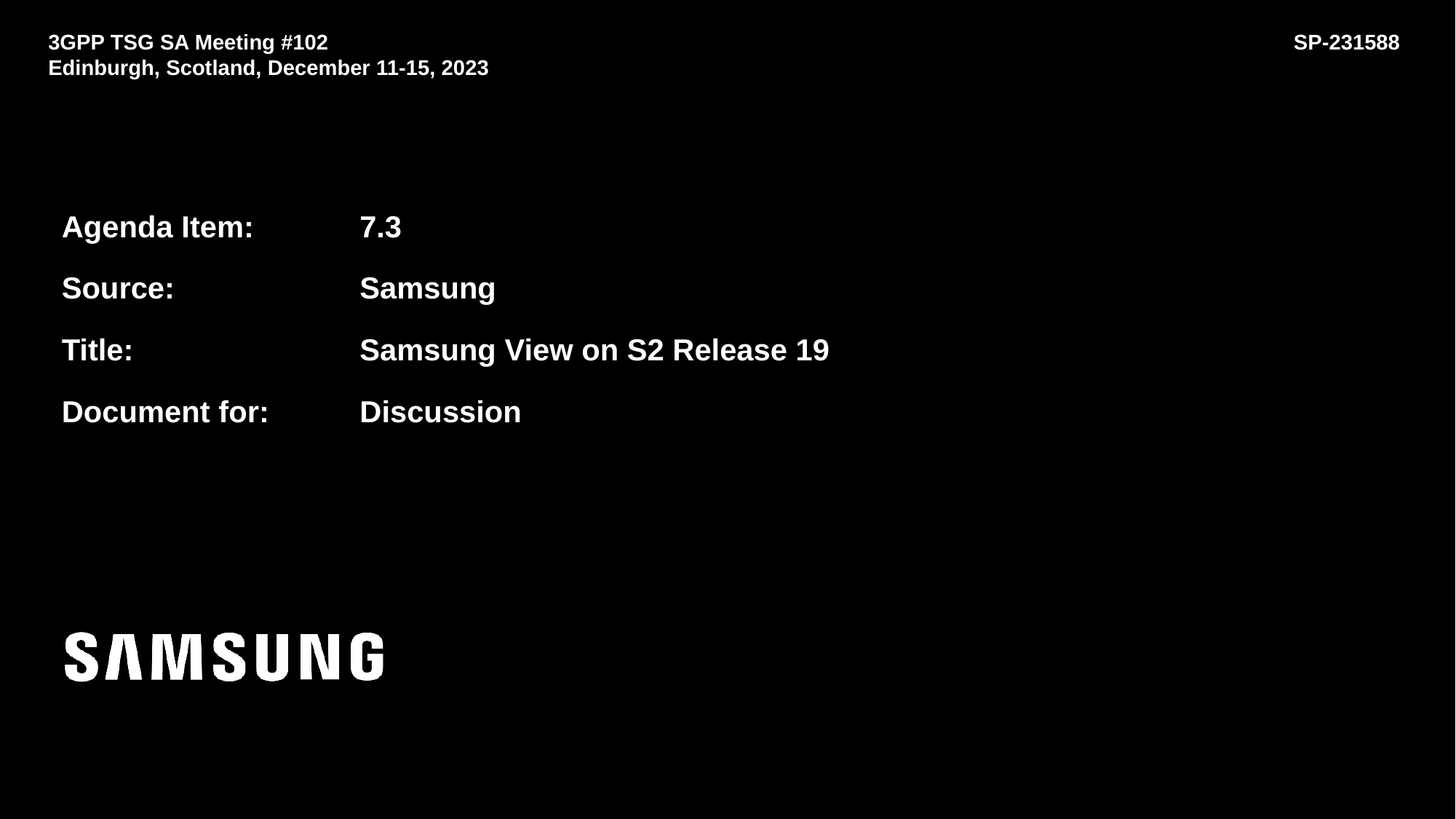

3GPP TSG SA Meeting #102
Edinburgh, Scotland, December 11-15, 2023
SP-231588
| Agenda Item: | 7.3 |
| --- | --- |
| Source: | Samsung |
| Title: | Samsung View on S2 Release 19 |
| Document for: | Discussion |